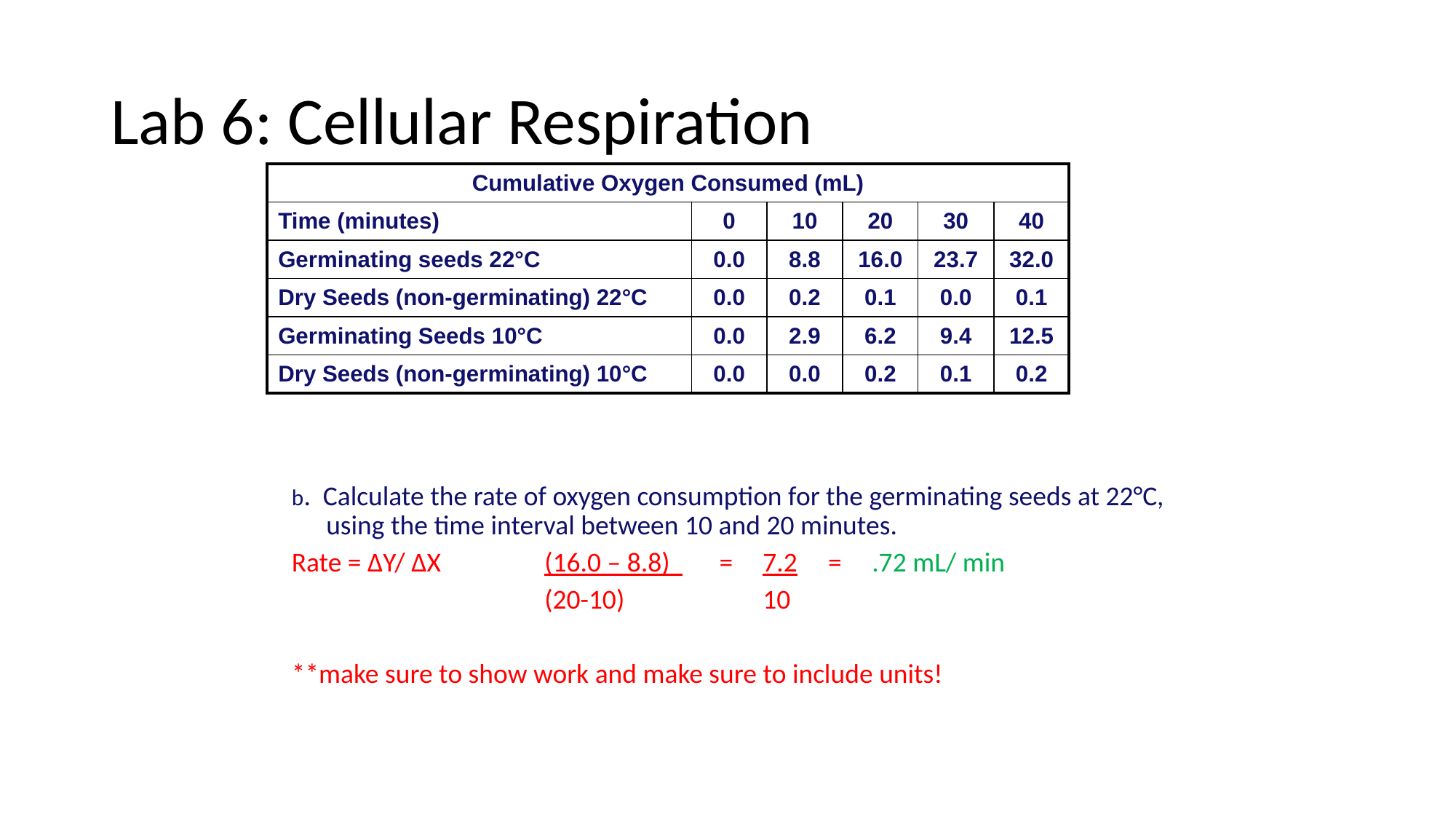

# Lab 6: Cellular Respiration

b.  Calculate the rate of oxygen consumption for the germinating seeds at 22°C, using the time interval between 10 and 20 minutes.
Rate = ∆Y/ ∆X	(16.0 – 8.8)        =	7.2     =	.72 mL/ min
			(20-10)		10

**make sure to show work and make sure to include units!
| Cumulative Oxygen Consumed (mL) |  |  |  |  |  |
| --- | --- | --- | --- | --- | --- |
| Time (minutes) | 0 | 10 | 20 | 30 | 40 |
| Germinating seeds 22°C | 0.0 | 8.8 | 16.0 | 23.7 | 32.0 |
| Dry Seeds (non-germinating) 22°C | 0.0 | 0.2 | 0.1 | 0.0 | 0.1 |
| Germinating Seeds 10°C | 0.0 | 2.9 | 6.2 | 9.4 | 12.5 |
| Dry Seeds (non-germinating) 10°C | 0.0 | 0.0 | 0.2 | 0.1 | 0.2 |